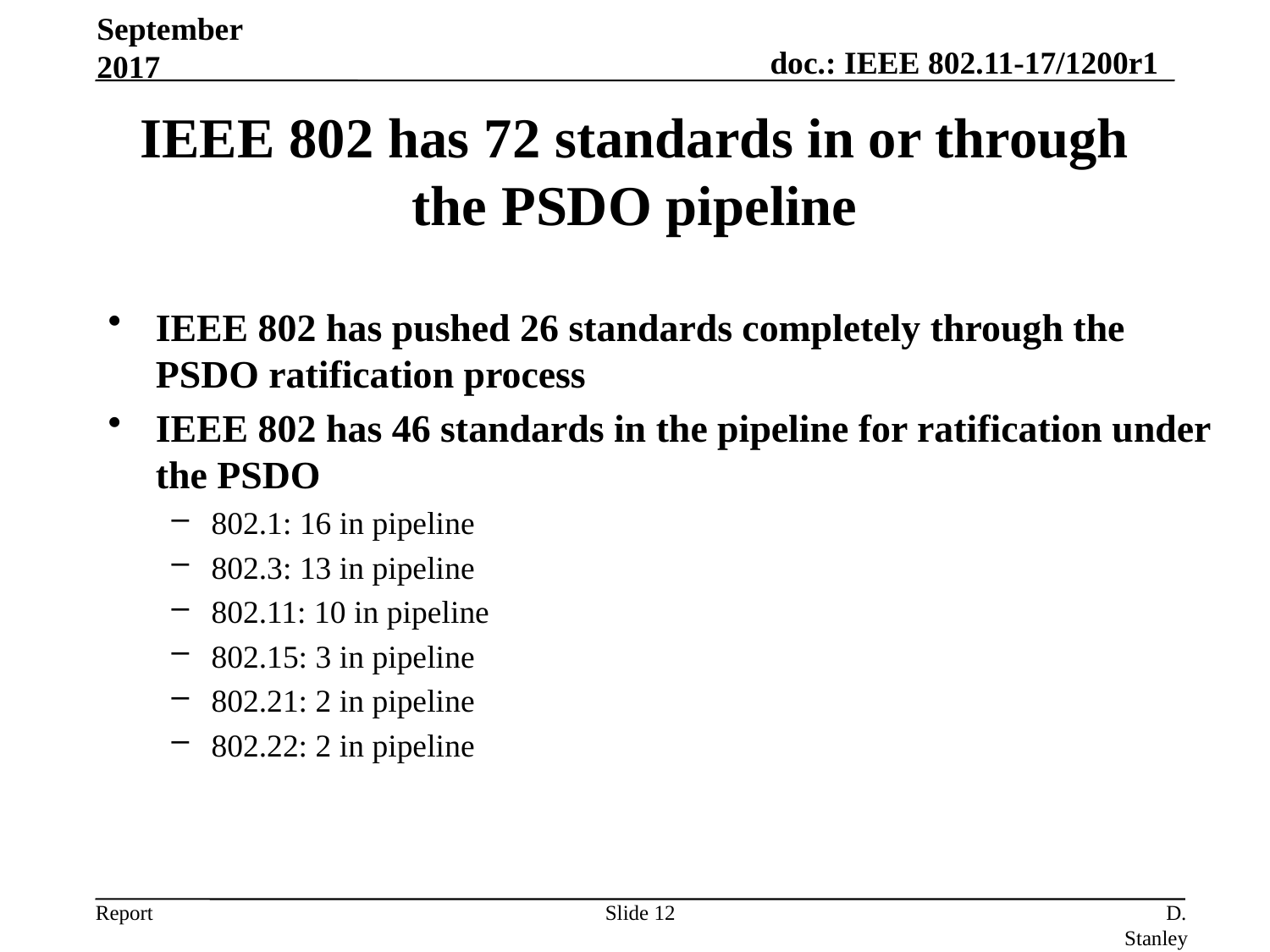

September 2017
# IEEE 802 has 72 standards in or through the PSDO pipeline
IEEE 802 has pushed 26 standards completely through the PSDO ratification process
IEEE 802 has 46 standards in the pipeline for ratification under the PSDO
802.1: 16 in pipeline
802.3: 13 in pipeline
802.11: 10 in pipeline
802.15: 3 in pipeline
802.21: 2 in pipeline
802.22: 2 in pipeline

Slide 12
D. Stanley, HP Enterprise